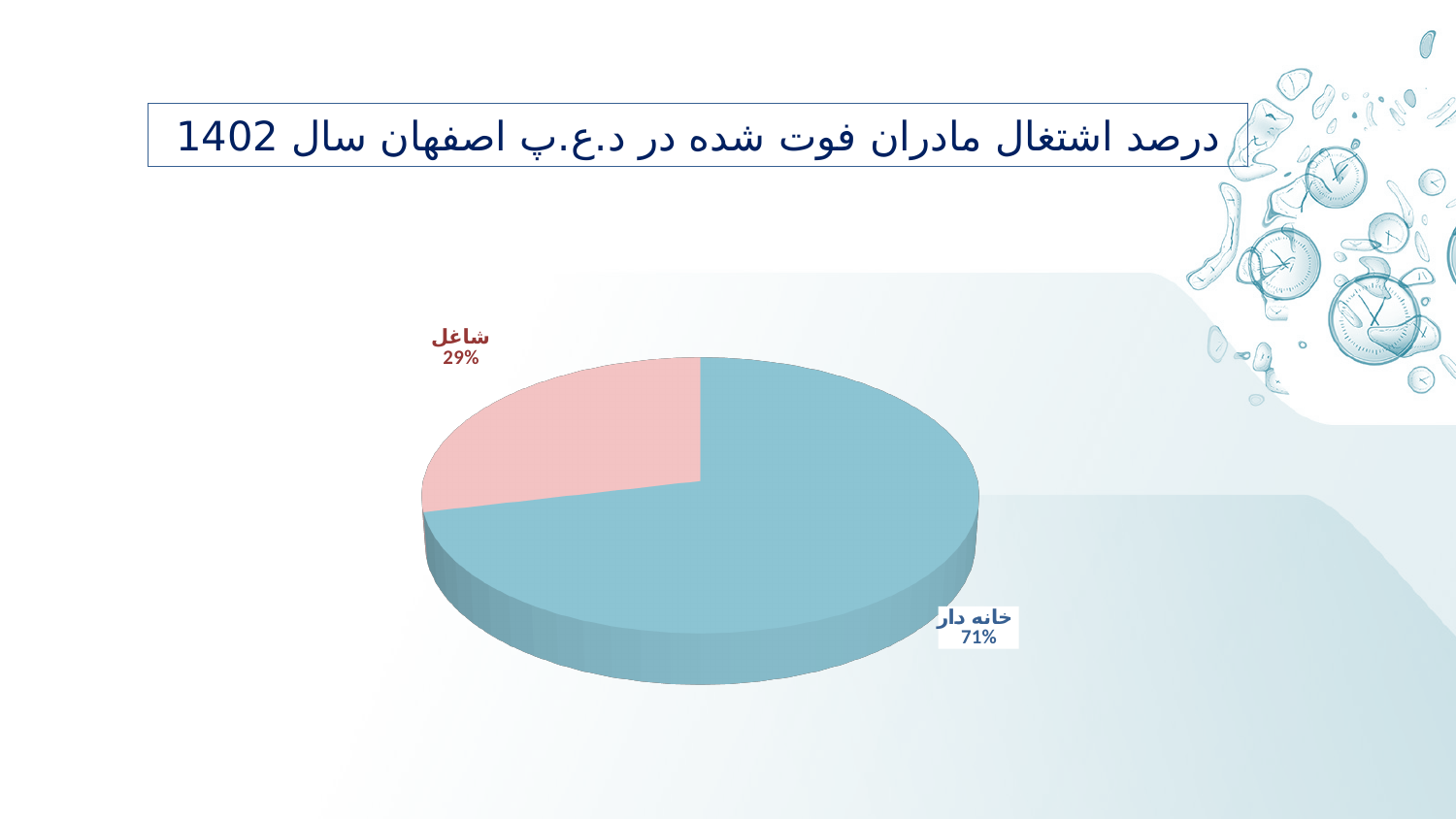

درصد اشتغال مادران فوت شده در د.ع.پ اصفهان سال 1402

[unsupported chart]